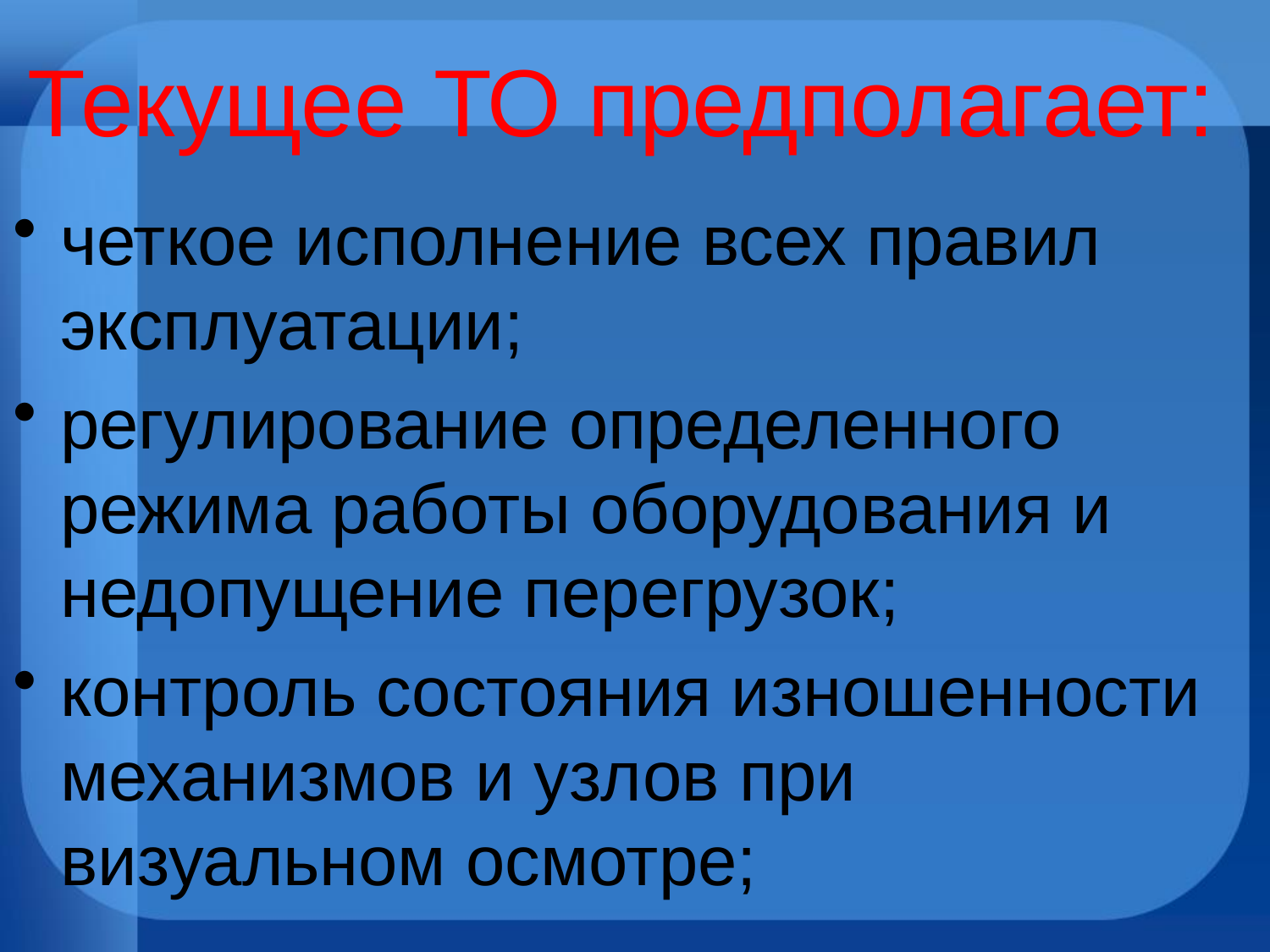

# Текущее ТО предполагает:
четкое исполнение всех правил эксплуатации;
регулирование определенного режима работы оборудования и недопущение перегрузок;
контроль состояния изношенности механизмов и узлов при визуальном осмотре;